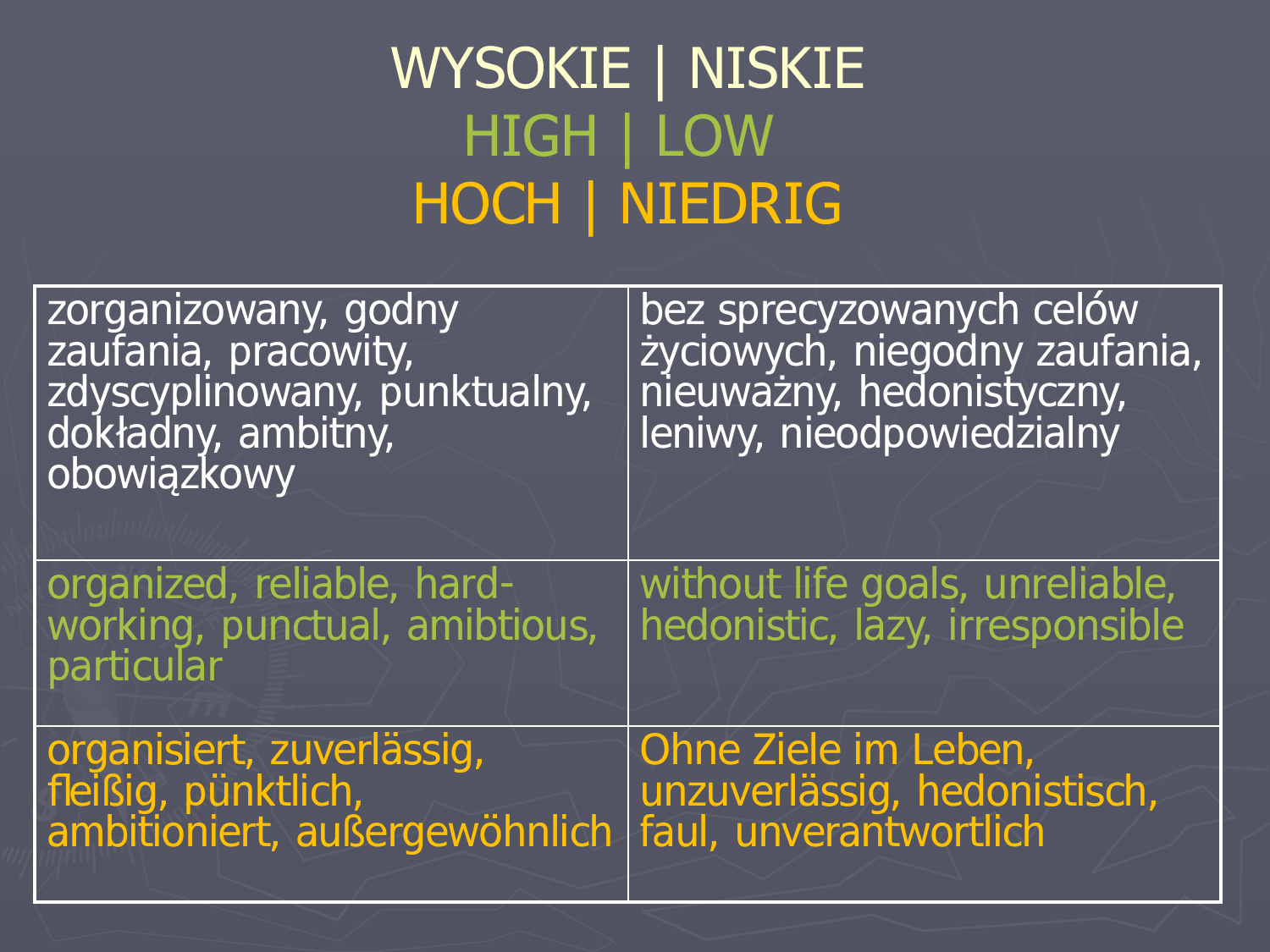

# WYSOKIE | NISKIE HIGH | LOW HOCH | NIEDRIG
| zorganizowany, godny zaufania, pracowity, zdyscyplinowany, punktualny, dokładny, ambitny, obowiązkowy | bez sprecyzowanych celów życiowych, niegodny zaufania, nieuważny, hedonistyczny, leniwy, nieodpowiedzialny |
| --- | --- |
| organized, reliable, hard-working, punctual, amibtious, particular | without life goals, unreliable, hedonistic, lazy, irresponsible |
| organisiert, zuverlässig, fleißig, pünktlich, ambitioniert, außergewöhnlich | Ohne Ziele im Leben, unzuverlässig, hedonistisch, faul, unverantwortlich |